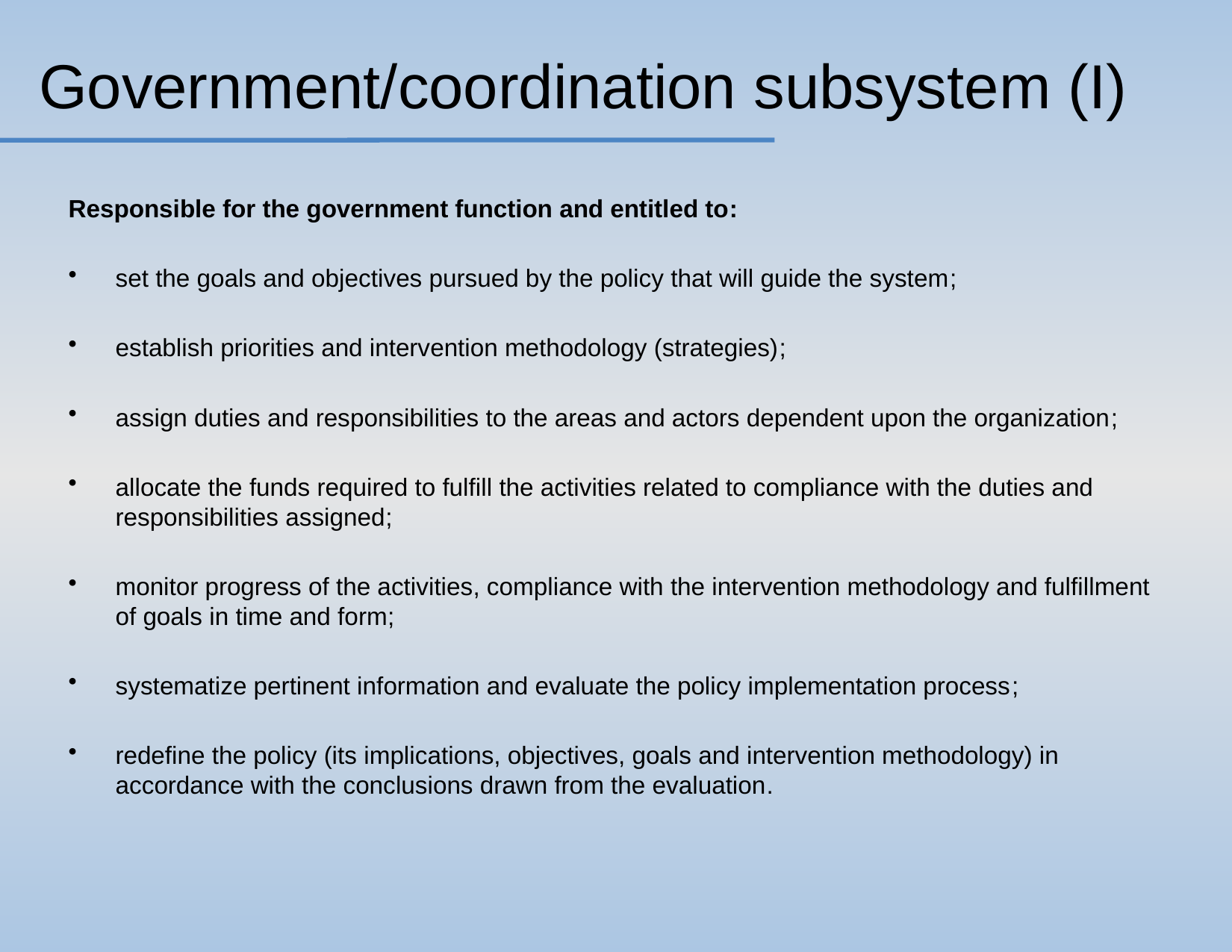

# Government/coordination subsystem (I)

Responsible for the government function and entitled to:

set the goals and objectives pursued by the policy that will guide the system;

establish priorities and intervention methodology (strategies);

assign duties and responsibilities to the areas and actors dependent upon the organization;

allocate the funds required to fulfill the activities related to compliance with the duties and responsibilities assigned;

monitor progress of the activities, compliance with the intervention methodology and fulfillment of goals in time and form;

systematize pertinent information and evaluate the policy implementation process;

redefine the policy (its implications, objectives, goals and intervention methodology) in accordance with the conclusions drawn from the evaluation.